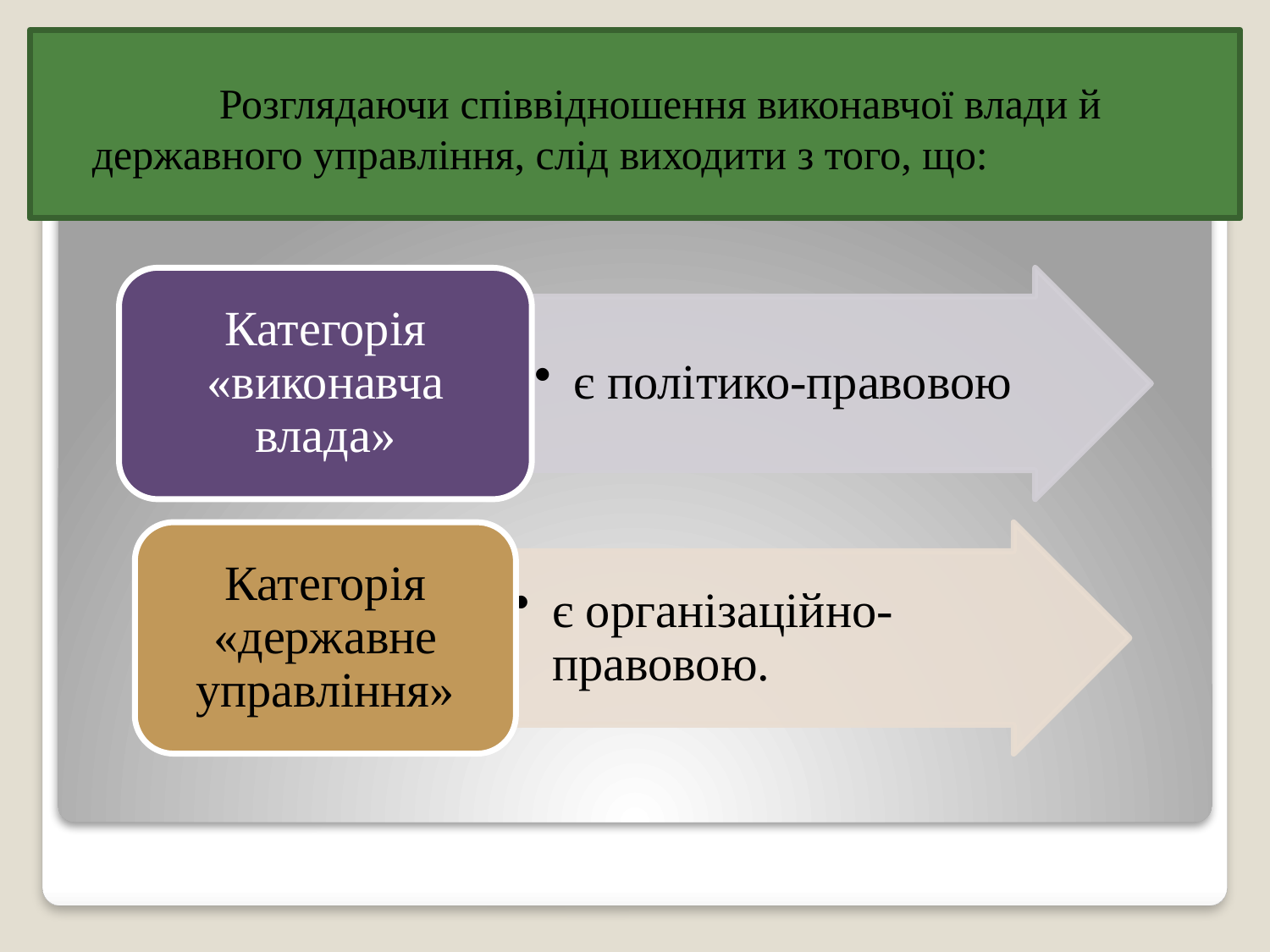

Розглядаючи співвідношення виконавчої влади й державного управління, слід виходити з того, що:
є політико-правовою
Категорія «виконавча влада»
є організаційно-правовою.
Категорія «державне управління»